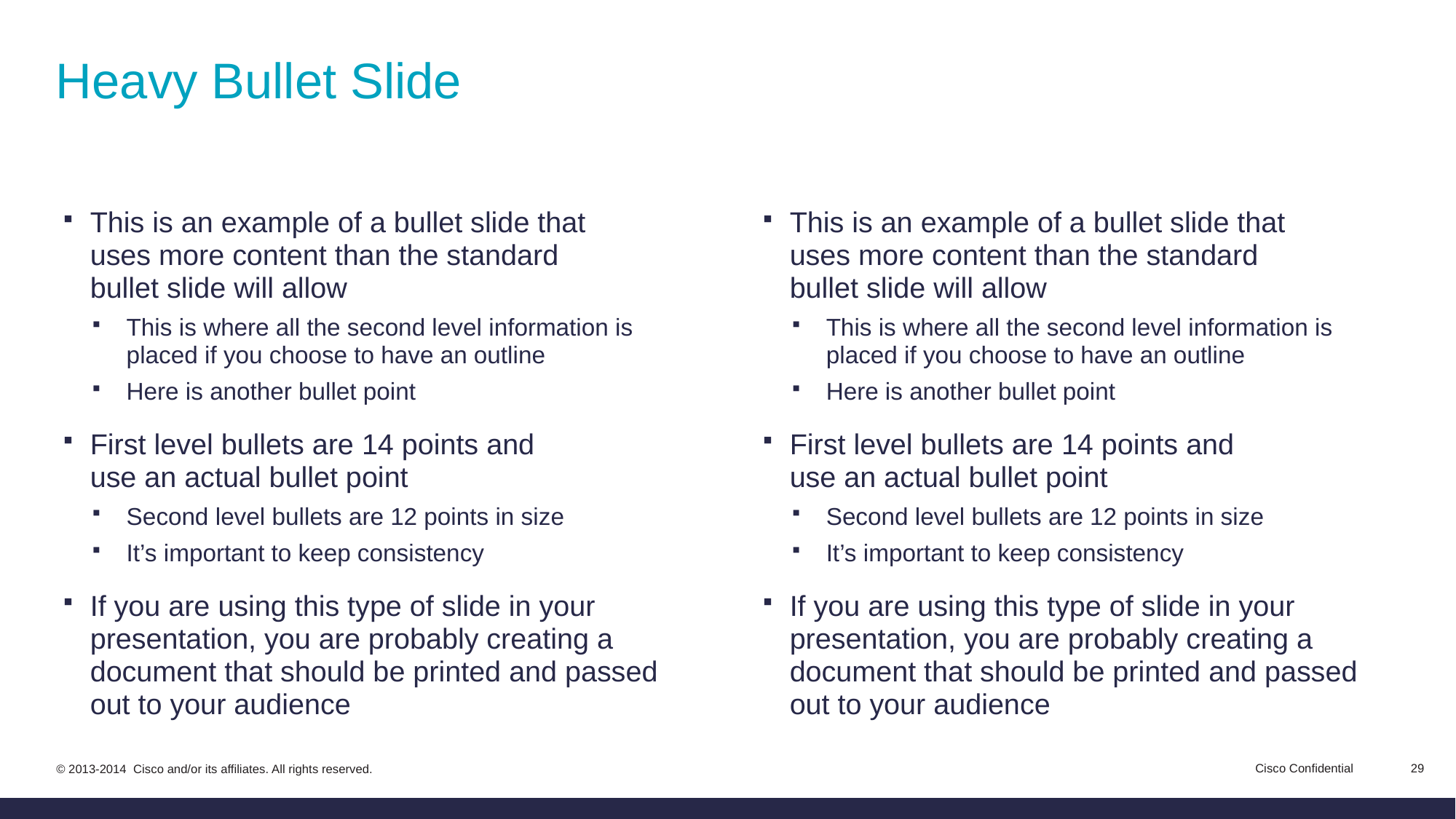

# Heavy Bullet Slide
This is an example of a bullet slide that
uses more content than the standard
bullet slide will allow
This is where all the second level information is placed if you choose to have an outline
Here is another bullet point
First level bullets are 14 points and
use an actual bullet point
Second level bullets are 12 points in size
It’s important to keep consistency
If you are using this type of slide in your presentation, you are probably creating a document that should be printed and passed out to your audience

This is an example of a bullet slide that
uses more content than the standard
bullet slide will allow
This is where all the second level information is placed if you choose to have an outline
Here is another bullet point
First level bullets are 14 points and
use an actual bullet point
Second level bullets are 12 points in size
It’s important to keep consistency
If you are using this type of slide in your presentation, you are probably creating a document that should be printed and passed out to your audience